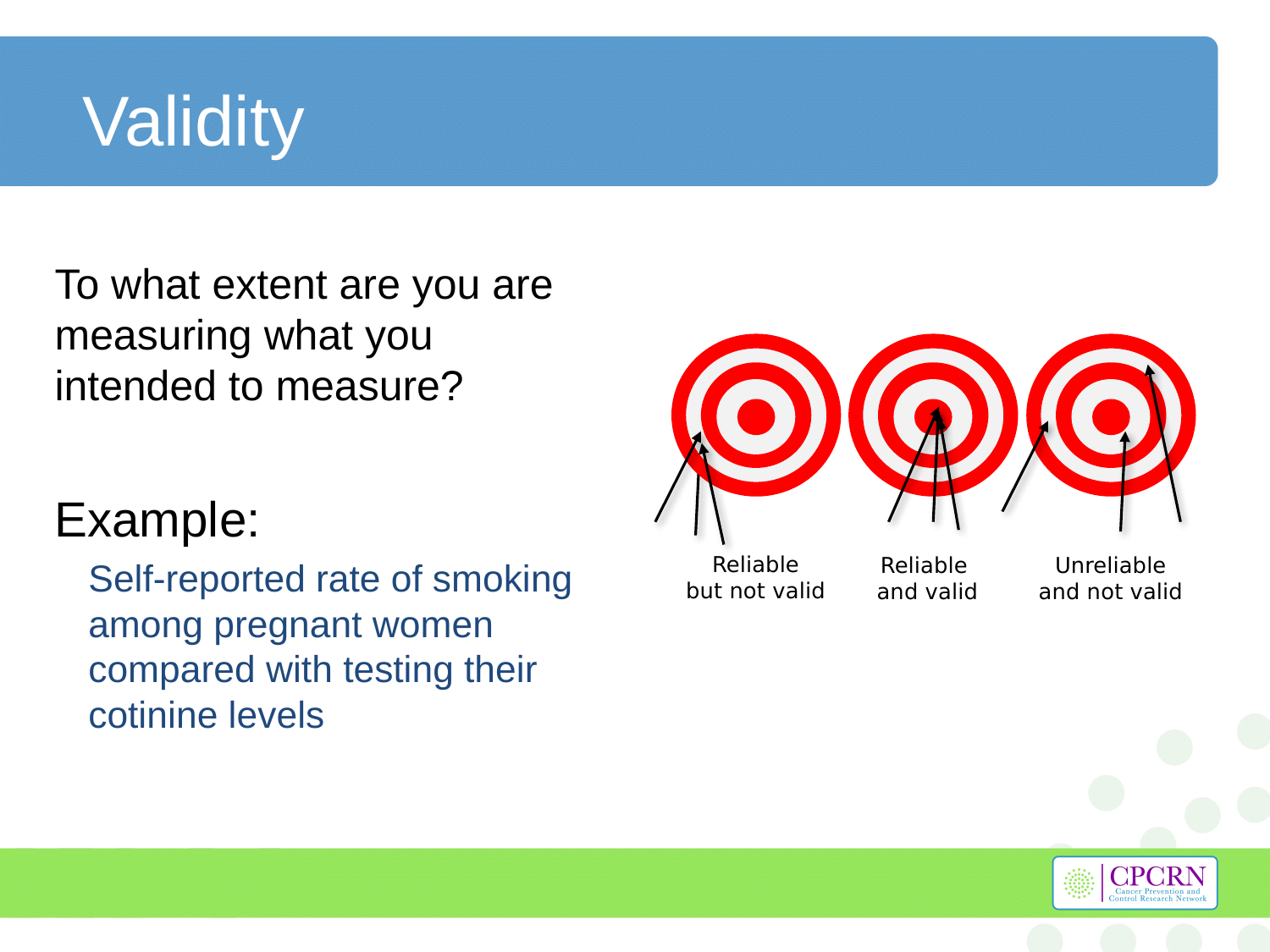

# Validity
To what extent are you are measuring what you intended to measure?

Example:
Self-reported rate of smoking among pregnant women compared with testing their cotinine levels

Reliable
but not valid
Reliable
and valid
Unreliable and not valid